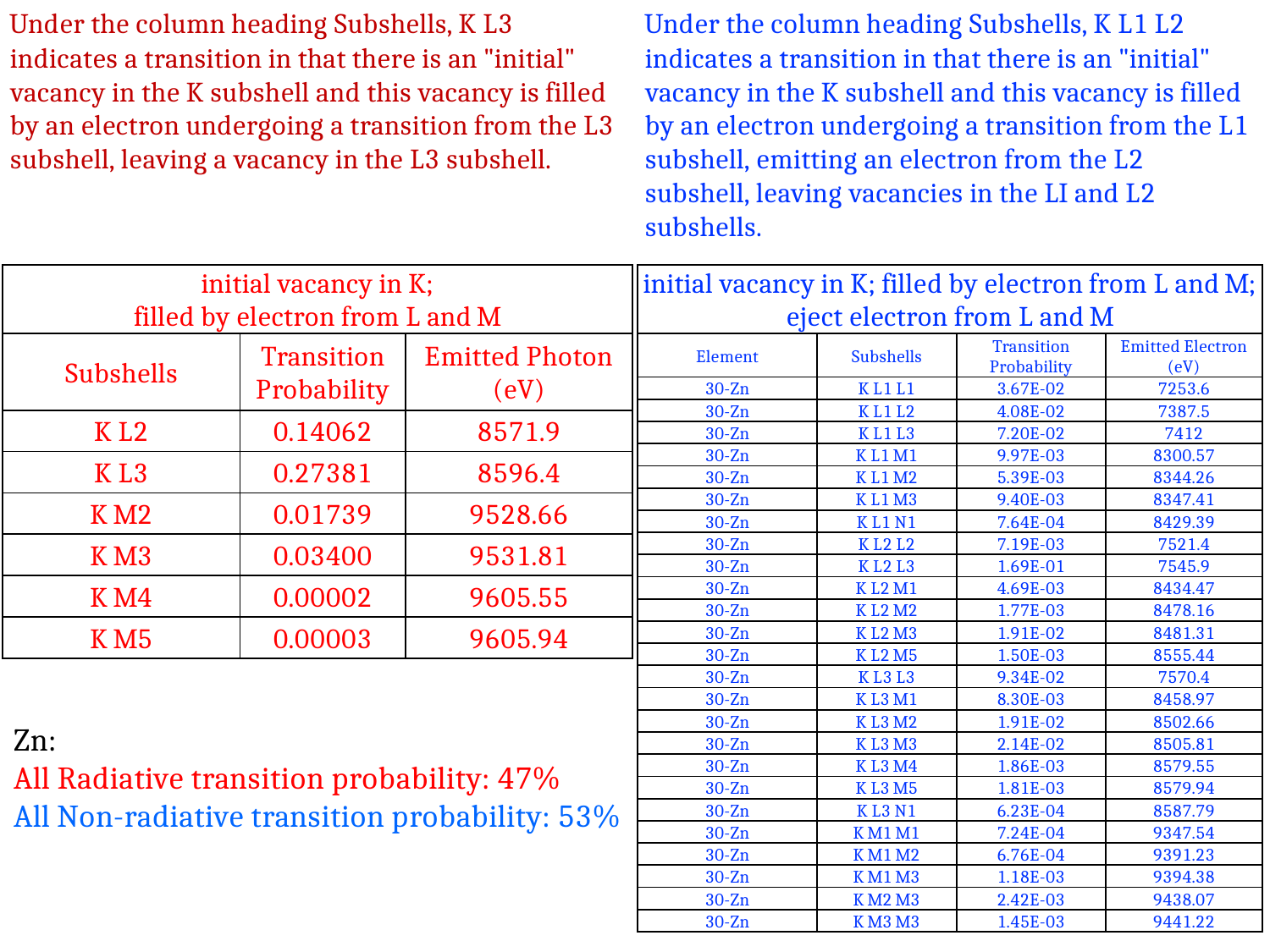

Under the column heading Subshells, K L3 indicates a transition in that there is an "initial" vacancy in the K subshell and this vacancy is filled by an electron undergoing a transition from the L3 subshell, leaving a vacancy in the L3 subshell.
Under the column heading Subshells, K L1 L2 indicates a transition in that there is an "initial" vacancy in the K subshell and this vacancy is filled by an electron undergoing a transition from the L1 subshell, emitting an electron from the L2 subshell, leaving vacancies in the LI and L2 subshells.
| initial vacancy in K; filled by electron from L and M | filled by electron from L2 |  |
| --- | --- | --- |
| Subshells | Transition Probability | Emitted Photon (eV) |
| K L2 | 0.14062 | 8571.9 |
| K L3 | 0.27381 | 8596.4 |
| K M2 | 0.01739 | 9528.66 |
| K M3 | 0.03400 | 9531.81 |
| K M4 | 0.00002 | 9605.55 |
| K M5 | 0.00003 | 9605.94 |
| initial vacancy in K; filled by electron from L and M; eject electron from L and M |  |  |  |
| --- | --- | --- | --- |
| Element | Subshells | Transition Probability | Emitted Electron (eV) |
| 30-Zn | K L1 L1 | 3.67E-02 | 7253.6 |
| 30-Zn | K L1 L2 | 4.08E-02 | 7387.5 |
| 30-Zn | K L1 L3 | 7.20E-02 | 7412 |
| 30-Zn | K L1 M1 | 9.97E-03 | 8300.57 |
| 30-Zn | K L1 M2 | 5.39E-03 | 8344.26 |
| 30-Zn | K L1 M3 | 9.40E-03 | 8347.41 |
| 30-Zn | K L1 N1 | 7.64E-04 | 8429.39 |
| 30-Zn | K L2 L2 | 7.19E-03 | 7521.4 |
| 30-Zn | K L2 L3 | 1.69E-01 | 7545.9 |
| 30-Zn | K L2 M1 | 4.69E-03 | 8434.47 |
| 30-Zn | K L2 M2 | 1.77E-03 | 8478.16 |
| 30-Zn | K L2 M3 | 1.91E-02 | 8481.31 |
| 30-Zn | K L2 M5 | 1.50E-03 | 8555.44 |
| 30-Zn | K L3 L3 | 9.34E-02 | 7570.4 |
| 30-Zn | K L3 M1 | 8.30E-03 | 8458.97 |
| 30-Zn | K L3 M2 | 1.91E-02 | 8502.66 |
| 30-Zn | K L3 M3 | 2.14E-02 | 8505.81 |
| 30-Zn | K L3 M4 | 1.86E-03 | 8579.55 |
| 30-Zn | K L3 M5 | 1.81E-03 | 8579.94 |
| 30-Zn | K L3 N1 | 6.23E-04 | 8587.79 |
| 30-Zn | K M1 M1 | 7.24E-04 | 9347.54 |
| 30-Zn | K M1 M2 | 6.76E-04 | 9391.23 |
| 30-Zn | K M1 M3 | 1.18E-03 | 9394.38 |
| 30-Zn | K M2 M3 | 2.42E-03 | 9438.07 |
| 30-Zn | K M3 M3 | 1.45E-03 | 9441.22 |
Zn:
All Radiative transition probability: 47%
All Non-radiative transition probability: 53%